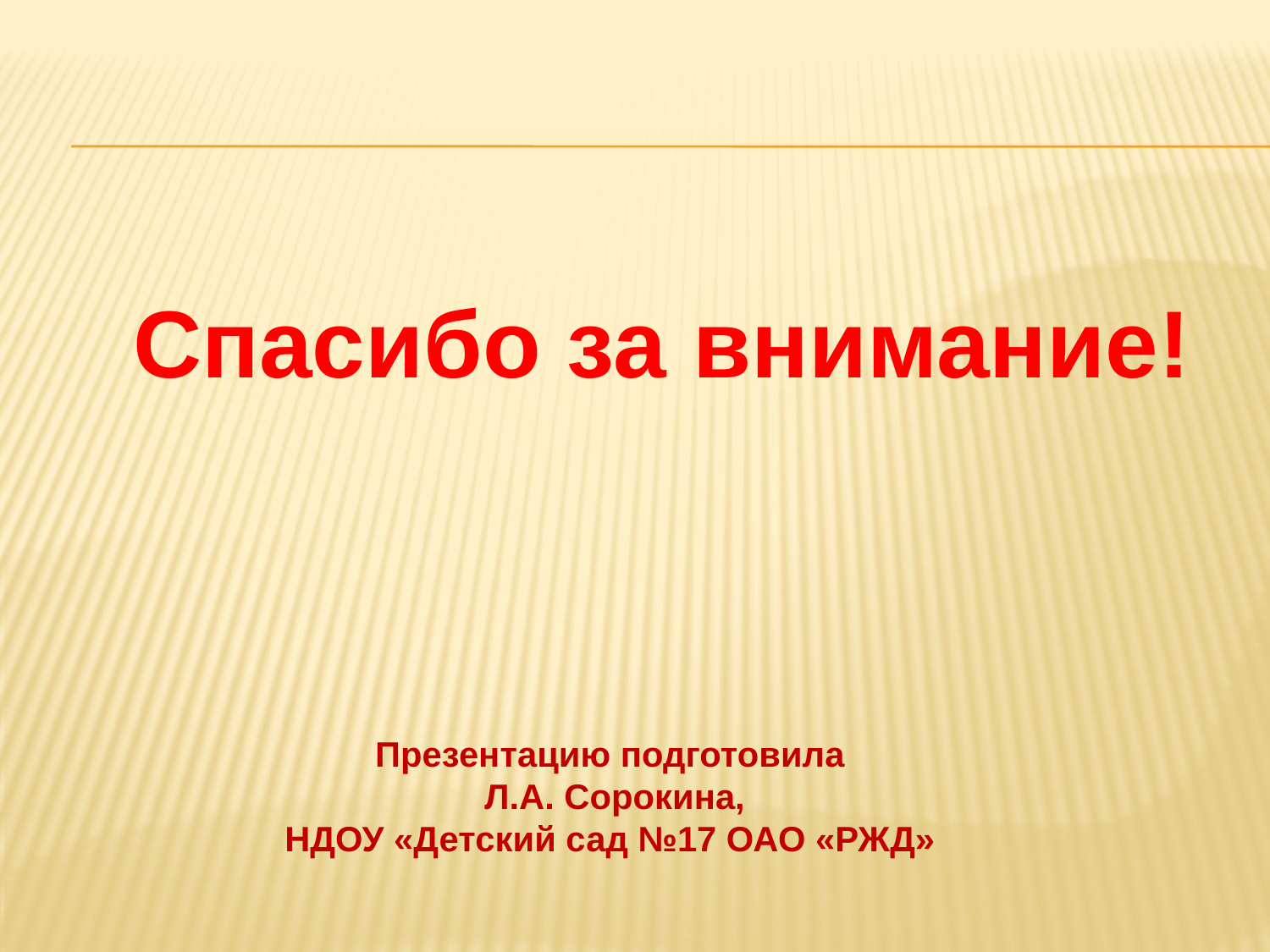

Спасибо за внимание!
Презентацию подготовила
 Л.А. Сорокина,
НДОУ «Детский сад №17 ОАО «РЖД»